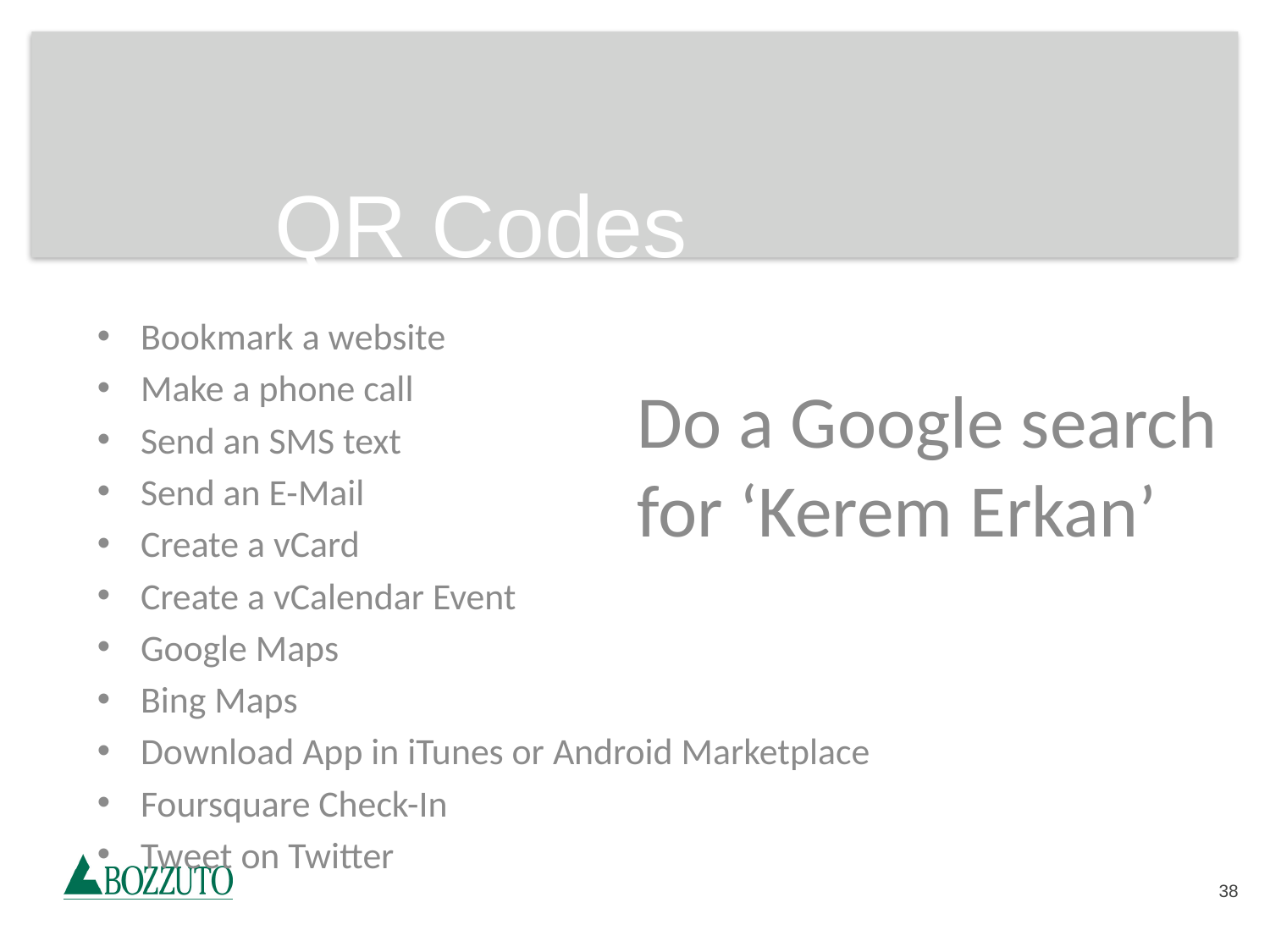

# QR Codes
Bookmark a website
Make a phone call
Send an SMS text
Send an E-Mail
Create a vCard
Create a vCalendar Event
Google Maps
Bing Maps
Download App in iTunes or Android Marketplace
Foursquare Check-In
Tweet on Twitter
Do a Google search for ‘Kerem Erkan’